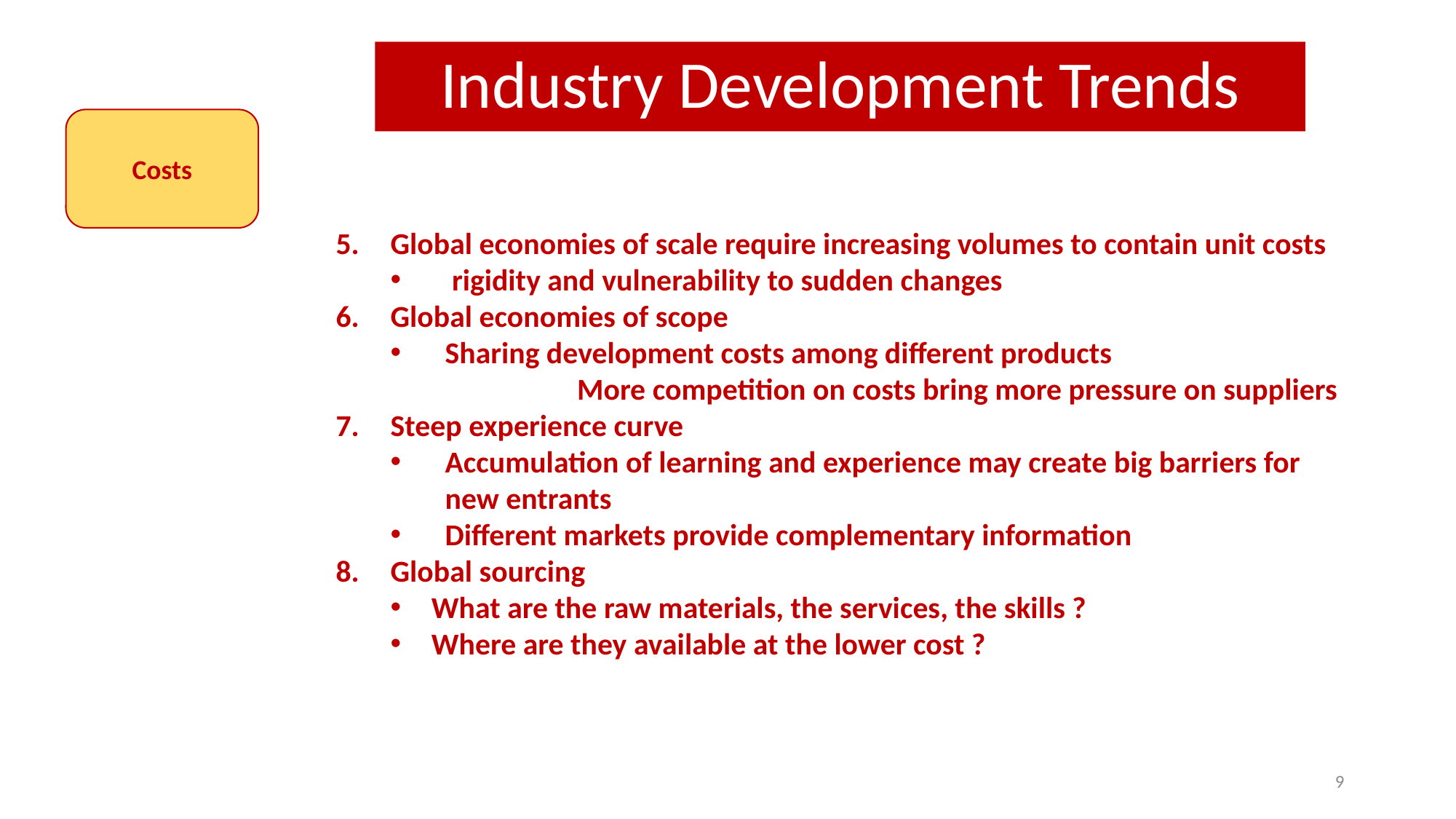

# Industry Development Trends
Costs
Global economies of scale require increasing volumes to contain unit costs
 rigidity and vulnerability to sudden changes
Global economies of scope
Sharing development costs among different products
                           More competition on costs bring more pressure on suppliers
Steep experience curve
Accumulation of learning and experience may create big barriers for new entrants
Different markets provide complementary information
Global sourcing
What are the raw materials, the services, the skills ?
Where are they available at the lower cost ?

9